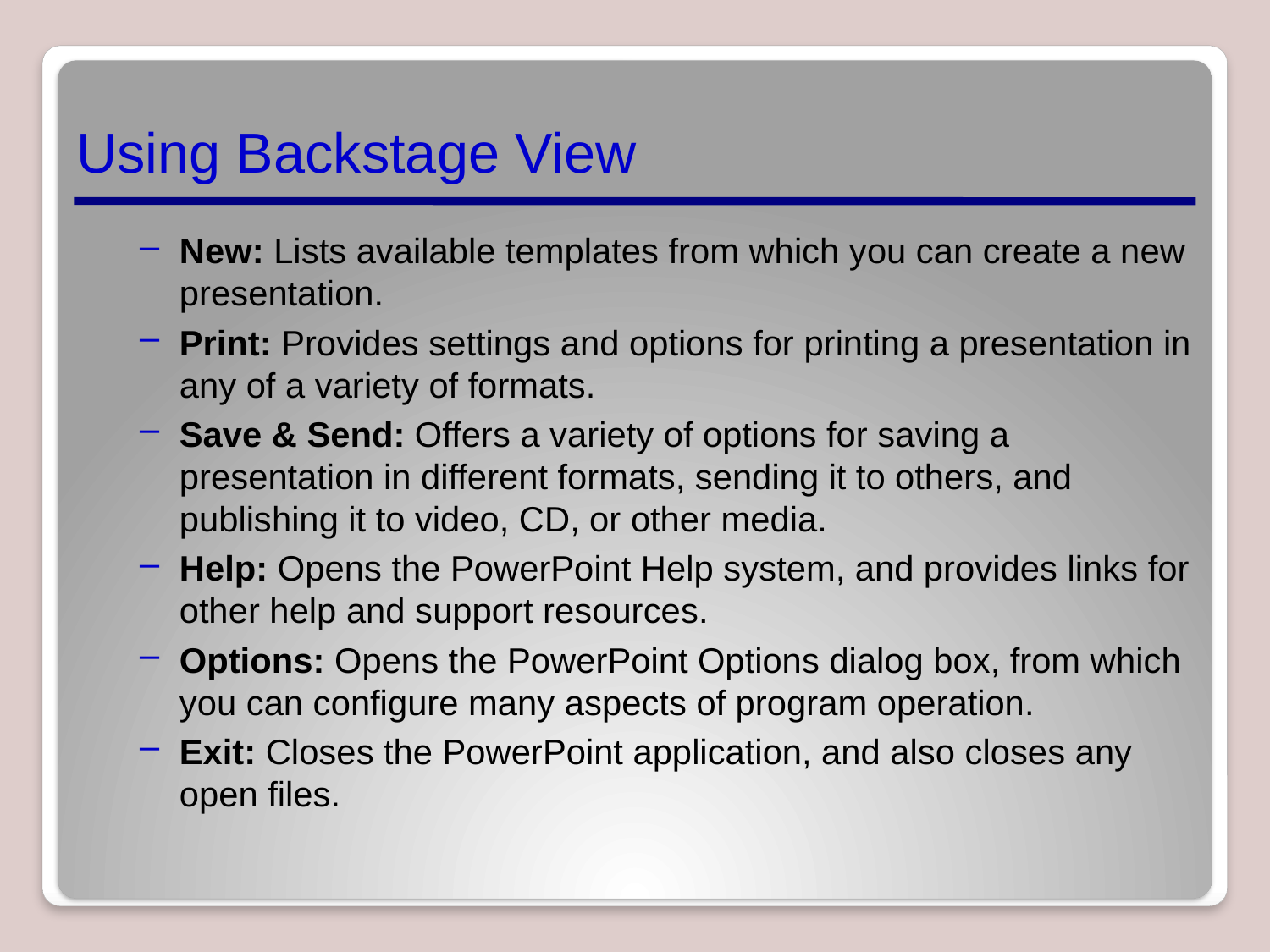

# Using Backstage View
New: Lists available templates from which you can create a new presentation.
Print: Provides settings and options for printing a presentation in any of a variety of formats.
Save & Send: Offers a variety of options for saving a presentation in different formats, sending it to others, and publishing it to video, CD, or other media.
Help: Opens the PowerPoint Help system, and provides links for other help and support resources.
Options: Opens the PowerPoint Options dialog box, from which you can configure many aspects of program operation.
Exit: Closes the PowerPoint application, and also closes any open files.